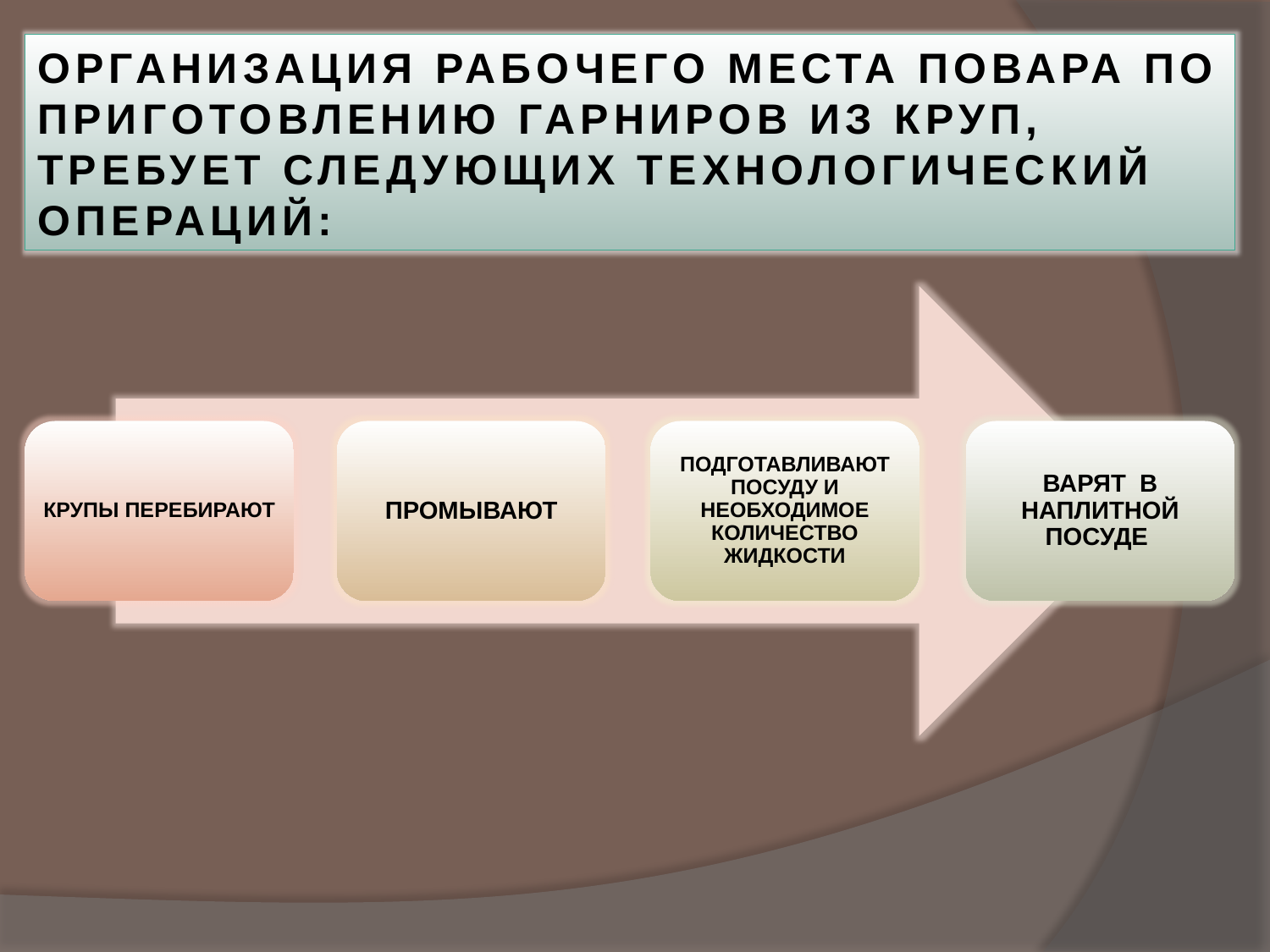

ОРГАНИЗАЦИЯ РАБОЧЕГО МЕСТА ПОВАРА ПО ПРИГОТОВЛЕНИЮ ГАРНИРОВ ИЗ КРУП, ТРЕБУЕТ СЛЕДУЮЩИХ ТЕХНОЛОГИЧЕСКИЙ ОПЕРАЦИЙ:
КРУПЫ ПЕРЕБИРАЮТ
ПРОМЫВАЮТ
ПОДГОТАВЛИВАЮТ ПОСУДУ И НЕОБХОДИМОЕ КОЛИЧЕСТВО ЖИДКОСТИ
ВАРЯТ  В НАПЛИТНОЙ ПОСУДЕ